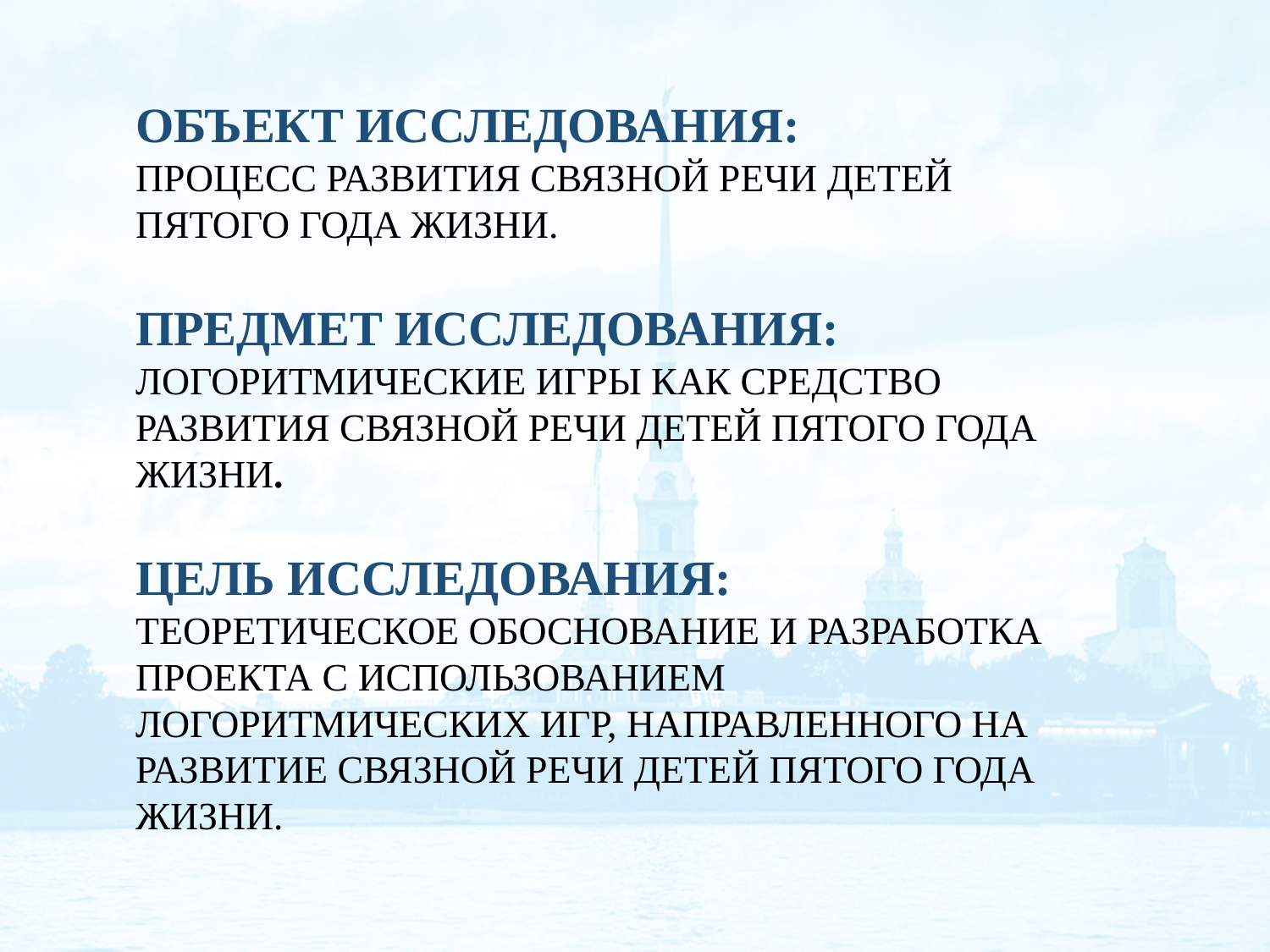

ОБЪЕКТ ИССЛЕДОВАНИЯ:
ПРОЦЕСС РАЗВИТИЯ СВЯЗНОЙ РЕЧИ ДЕТЕЙ ПЯТОГО ГОДА ЖИЗНИ.

ПРЕДМЕТ ИССЛЕДОВАНИЯ:
ЛОГОРИТМИЧЕСКИЕ ИГРЫ КАК СРЕДСТВО РАЗВИТИЯ СВЯЗНОЙ РЕЧИ ДЕТЕЙ ПЯТОГО ГОДА ЖИЗНИ.

ЦЕЛЬ ИССЛЕДОВАНИЯ:
ТЕОРЕТИЧЕСКОЕ ОБОСНОВАНИЕ И РАЗРАБОТКА ПРОЕКТА С ИСПОЛЬЗОВАНИЕМ ЛОГОРИТМИЧЕСКИХ ИГР, НАПРАВЛЕННОГО НА РАЗВИТИЕ СВЯЗНОЙ РЕЧИ ДЕТЕЙ ПЯТОГО ГОДА ЖИЗНИ.